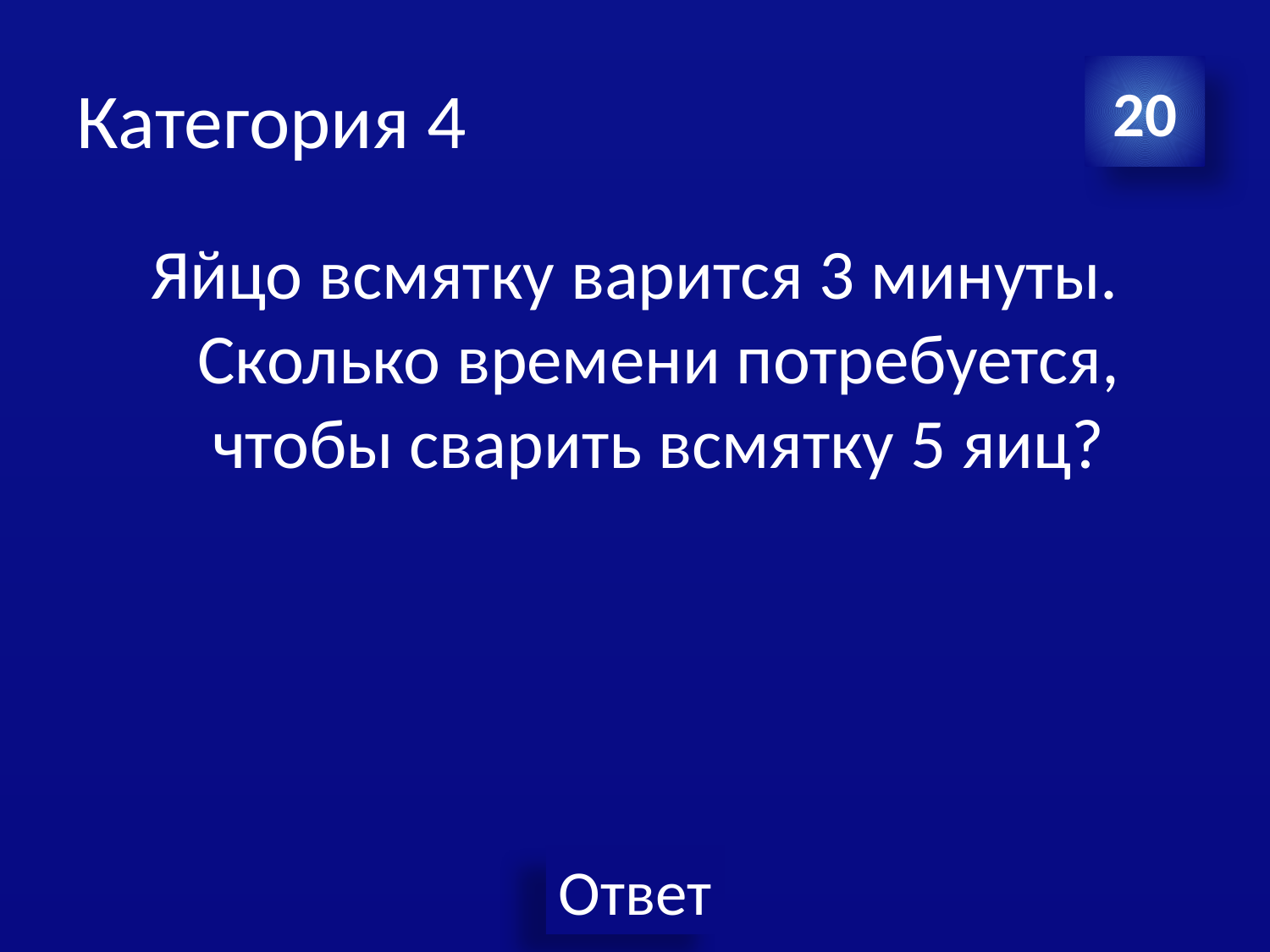

# Категория 4
20
Яйцо всмятку варится 3 минуты. Сколько времени потребуется, чтобы сварить всмятку 5 яиц?